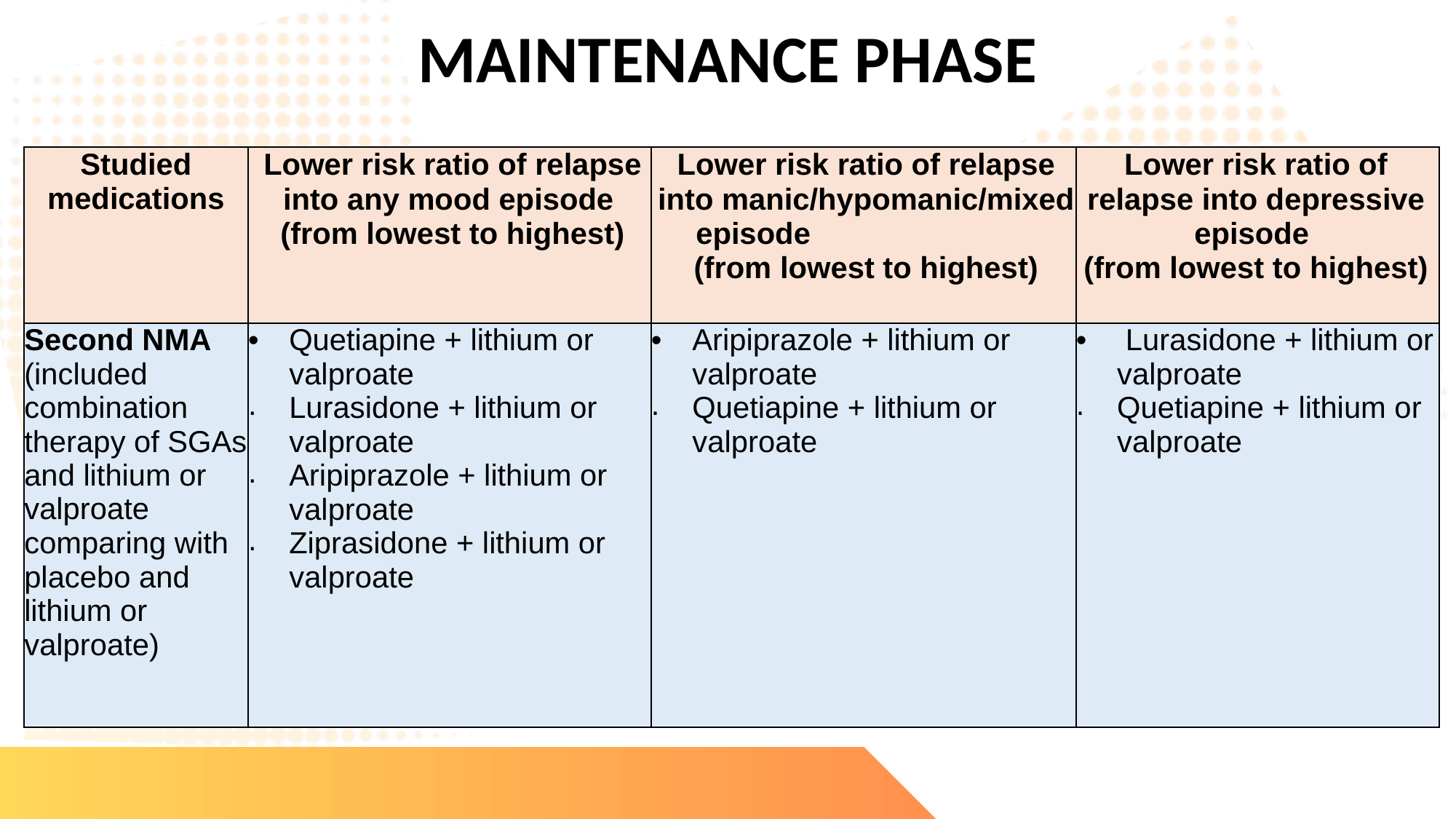

MAINTENANCE PHASE

| Studied medications | Lower risk ratio of relapse into any mood episode (from lowest to highest) | Lower risk ratio of relapse into manic/hypomanic/mixed episode (from lowest to highest) | Lower risk ratio of relapse into depressive episode (from lowest to highest) |
| --- | --- | --- | --- |
| Second NMA (included combination therapy of SGAs and lithium or valproate comparing with placebo and lithium or valproate) | Quetiapine + lithium or valproate Lurasidone + lithium or valproate Aripiprazole + lithium or valproate Ziprasidone + lithium or valproate | Aripiprazole + lithium or valproate Quetiapine + lithium or valproate | Lurasidone + lithium or valproate Quetiapine + lithium or valproate |

28. Kishi T, Ikuta T, Matsuda Y, et al. 2021;26(8):4146-57.